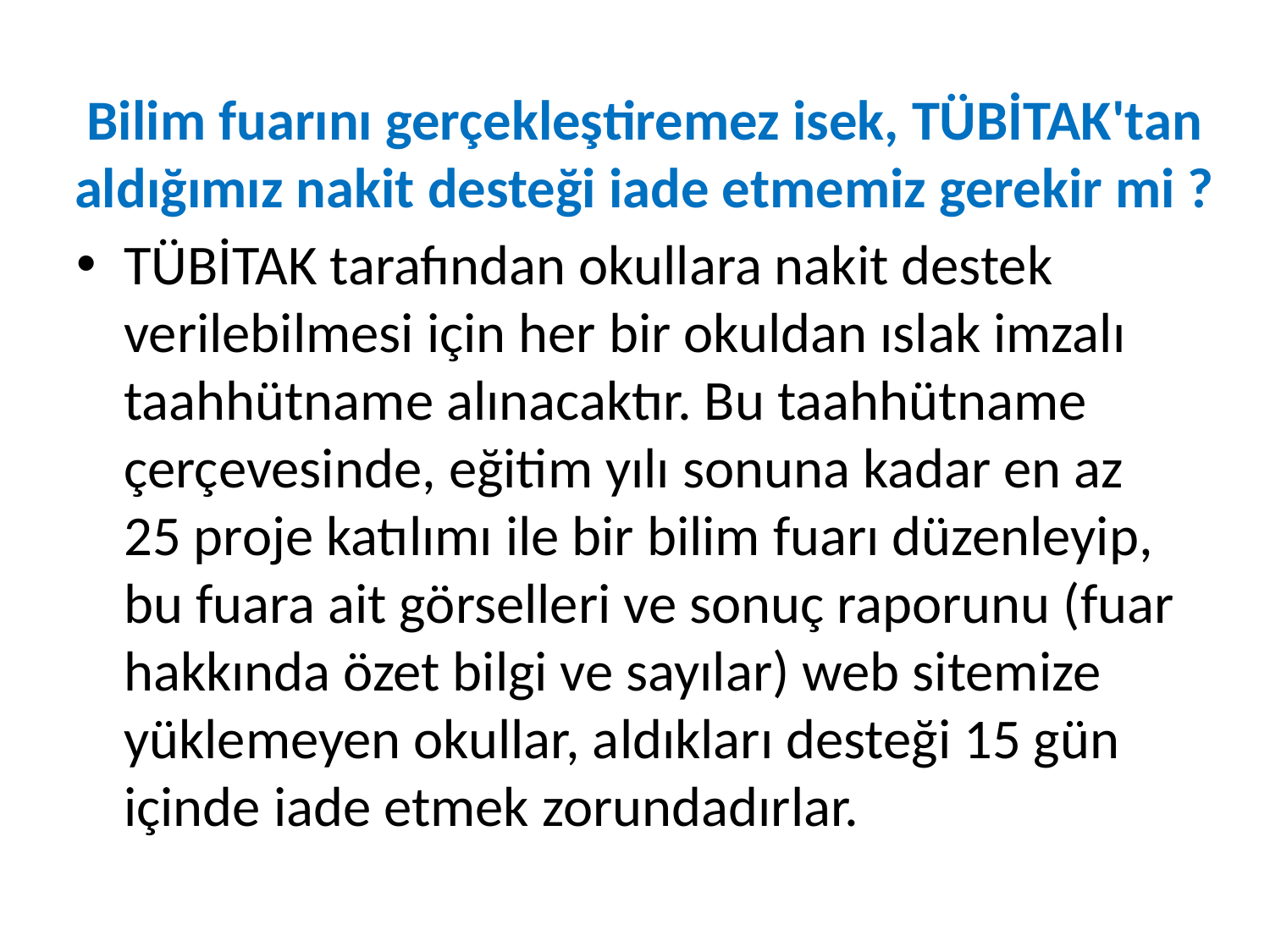

# Bilim fuarını gerçekleştiremez isek, TÜBİTAK'tan aldığımız nakit desteği iade etmemiz gerekir mi ?
TÜBİTAK tarafından okullara nakit destek verilebilmesi için her bir okuldan ıslak imzalı taahhütname alınacaktır. Bu taahhütname çerçevesinde, eğitim yılı sonuna kadar en az 25 proje katılımı ile bir bilim fuarı düzenleyip, bu fuara ait görselleri ve sonuç raporunu (fuar hakkında özet bilgi ve sayılar) web sitemize yüklemeyen okullar, aldıkları desteği 15 gün içinde iade etmek zorundadırlar.